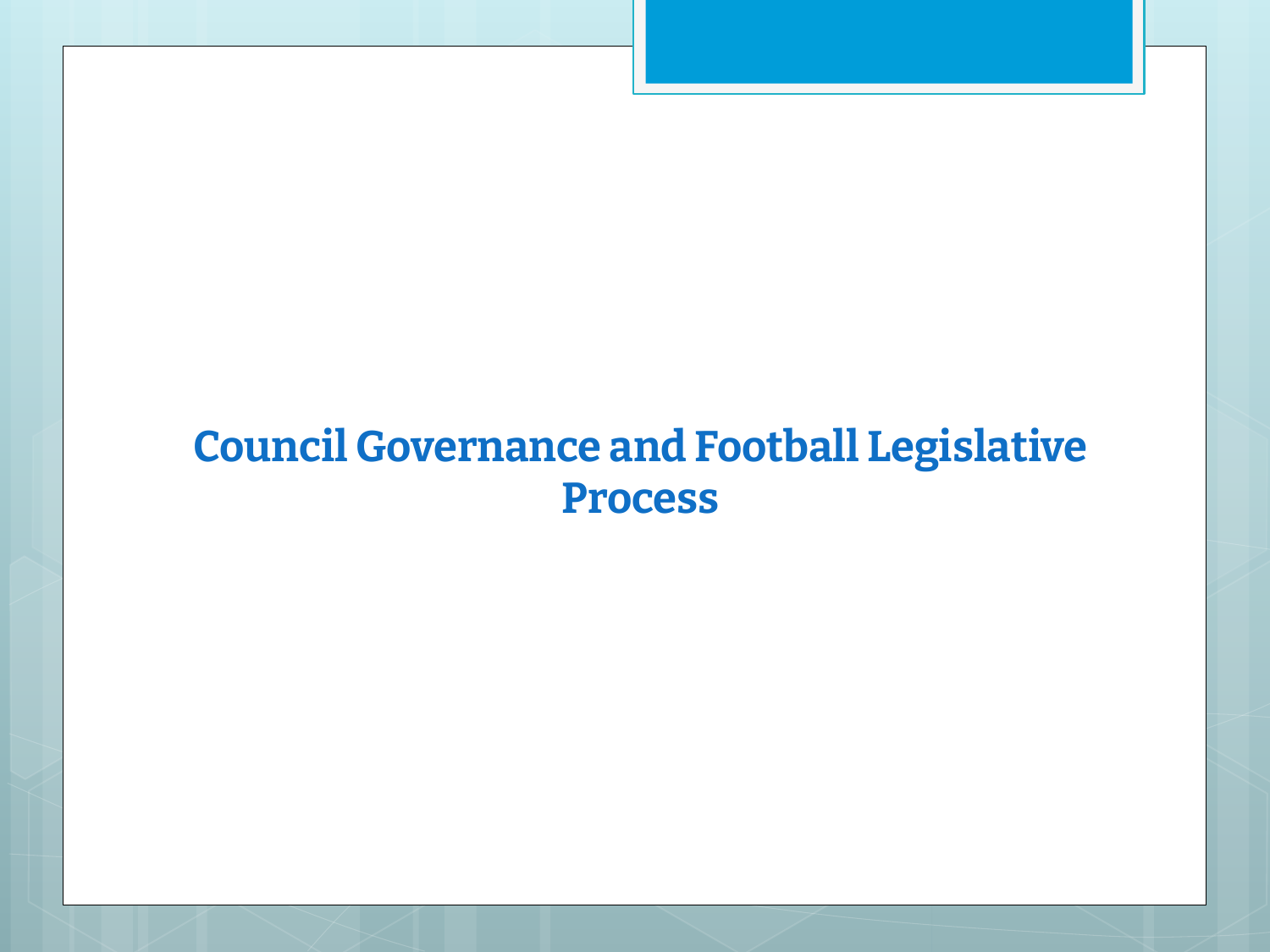

# Council Governance and Football Legislative Process